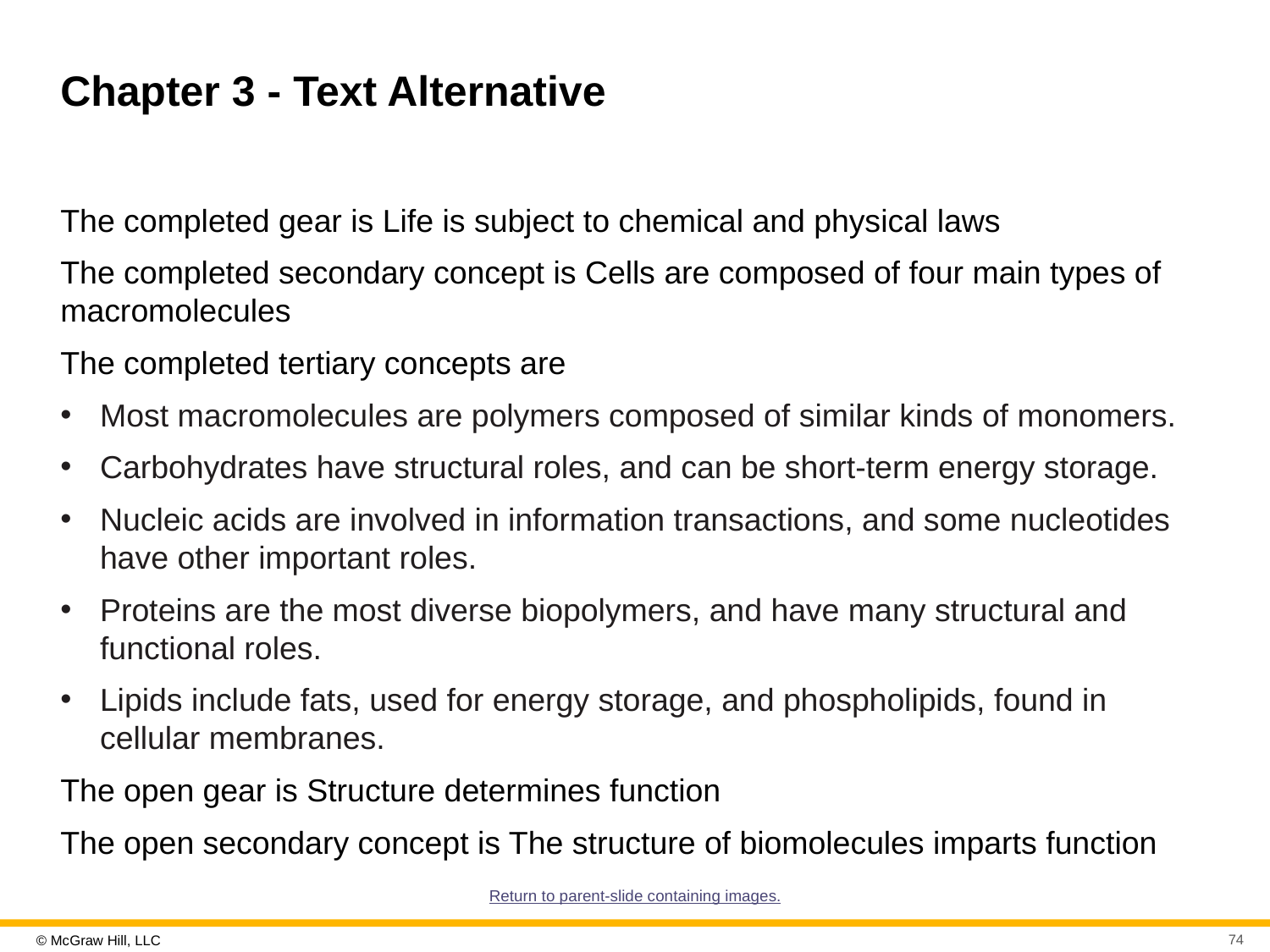

# Chapter 3 - Text Alternative
The completed gear is Life is subject to chemical and physical laws
The completed secondary concept is Cells are composed of four main types of macromolecules
The completed tertiary concepts are
Most macromolecules are polymers composed of similar kinds of monomers.
Carbohydrates have structural roles, and can be short-term energy storage.
Nucleic acids are involved in information transactions, and some nucleotides have other important roles.
Proteins are the most diverse biopolymers, and have many structural and functional roles.
Lipids include fats, used for energy storage, and phospholipids, found in cellular membranes.
The open gear is Structure determines function
The open secondary concept is The structure of biomolecules imparts function
Return to parent-slide containing images.
74